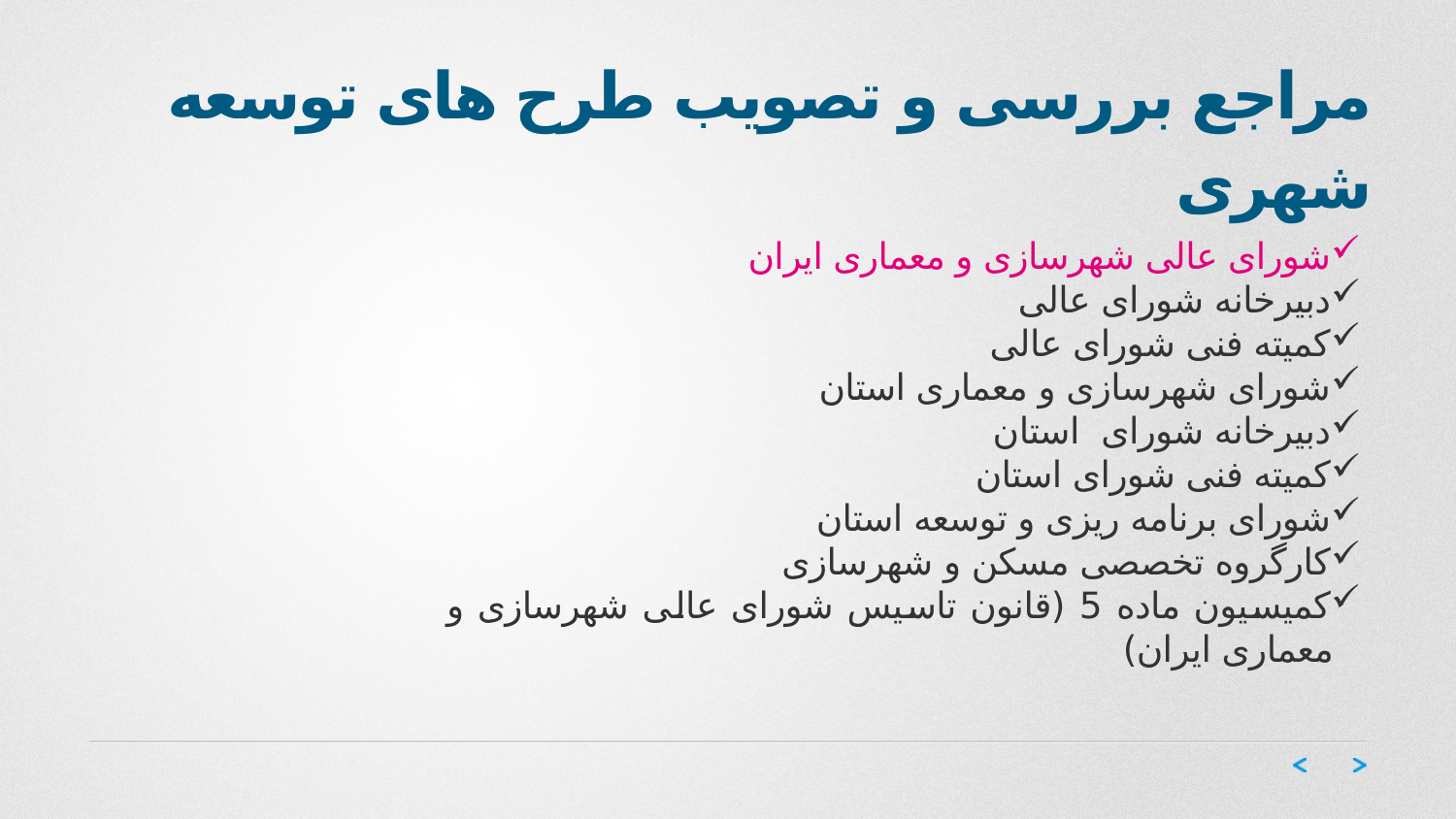

# مراجع بررسی و تصویب طرح های توسعه شهری
شورای عالی شهرسازی و معماری ایران
دبیرخانه شورای عالی
کمیته فنی شورای عالی
شورای شهرسازی و معماری استان
دبیرخانه شورای  استان
کمیته فنی شورای استان
شورای برنامه ریزی و توسعه استان
کارگروه تخصصی مسکن و شهرسازی
کمیسیون ماده 5 (قانون تاسیس شورای عالی شهرسازی و معماری ایران)